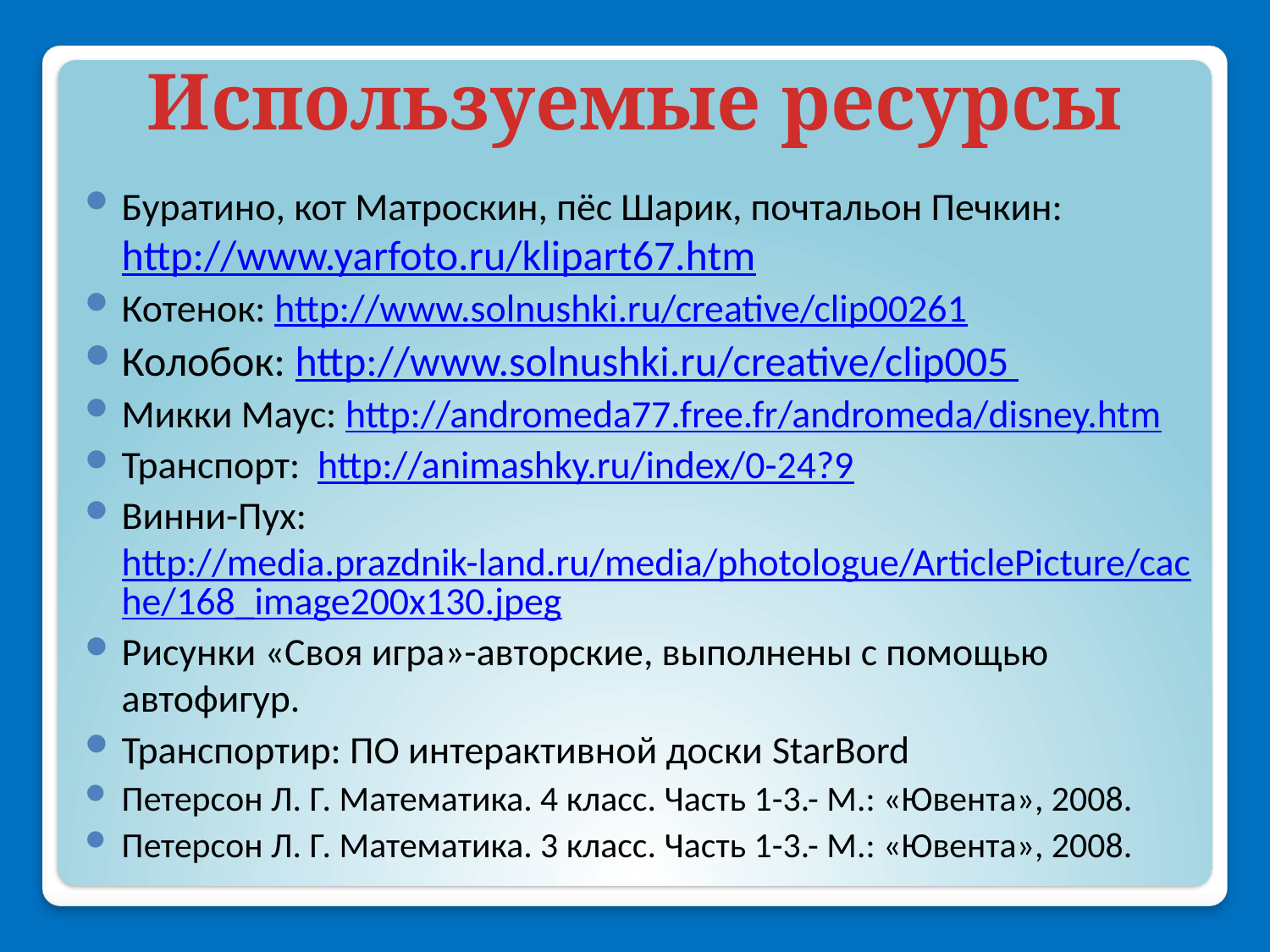

Используемые ресурсы

Буратино, кот Матроскин, пёс Шарик, почтальон Печкин: http://www.yarfoto.ru/klipart67.htm
Котенок: http://www.solnushki.ru/creative/clip00261
Колобок: http://www.solnushki.ru/creative/clip005
Микки Маус: http://andromeda77.free.fr/andromeda/disney.htm
Транспорт:  http://animashky.ru/index/0-24?9
Винни-Пух: http://media.prazdnik-land.ru/media/photologue/ArticlePicture/cache/168_image200x130.jpeg
Рисунки «Своя игра»-авторские, выполнены с помощью автофигур.
Транспортир: ПО интерактивной доски StarBord
Петерсон Л. Г. Математика. 4 класс. Часть 1-3.- М.: «Ювента», 2008.
Петерсон Л. Г. Математика. 3 класс. Часть 1-3.- М.: «Ювента», 2008.